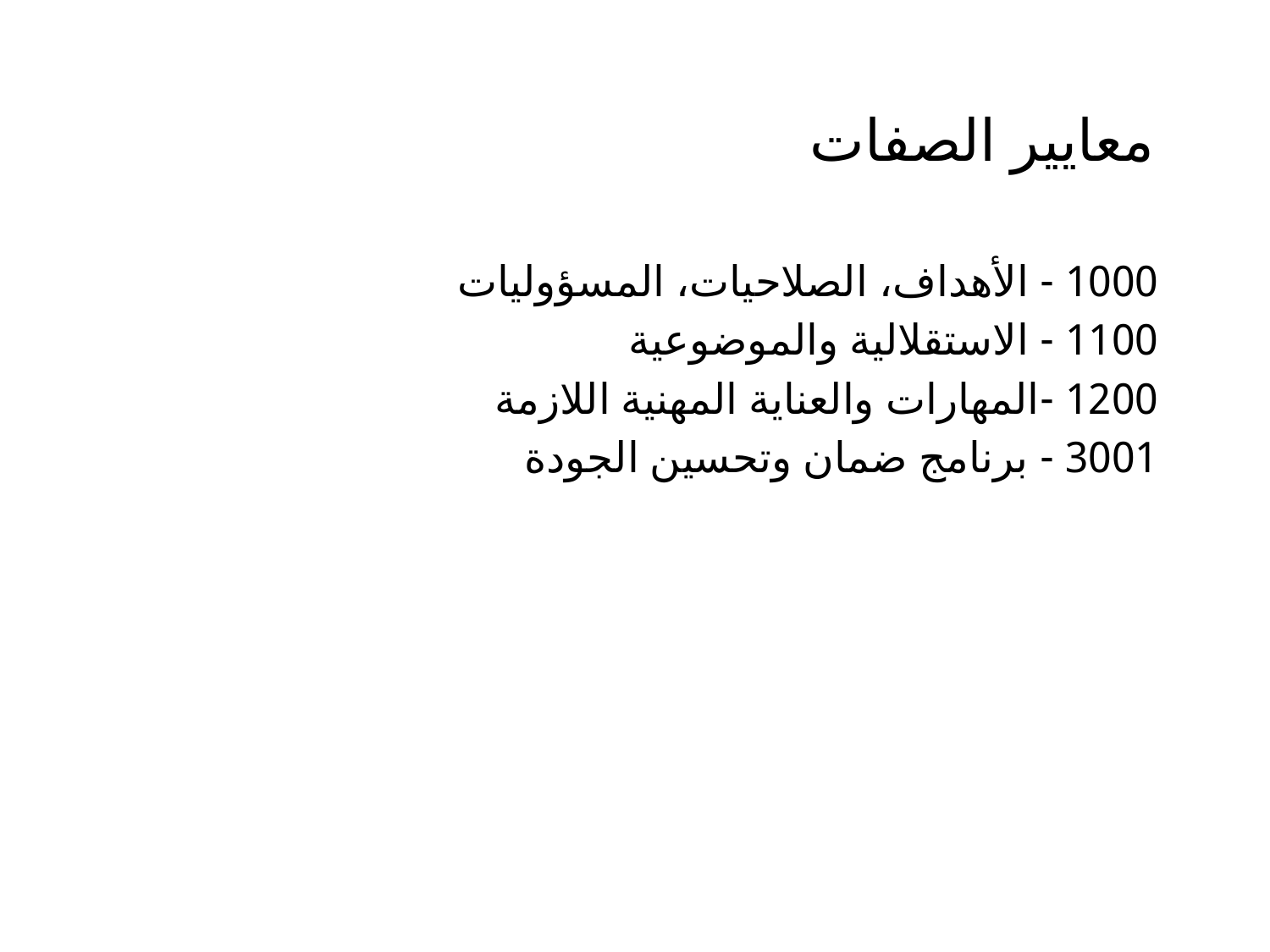

# معايير الصفات
1000 - الأهداف، الصلاحيات، المسؤوليات
1100 - الاستقلالية والموضوعية
1200 -المهارات والعناية المهنية اللازمة
3001 - برنامج ضمان وتحسين الجودة